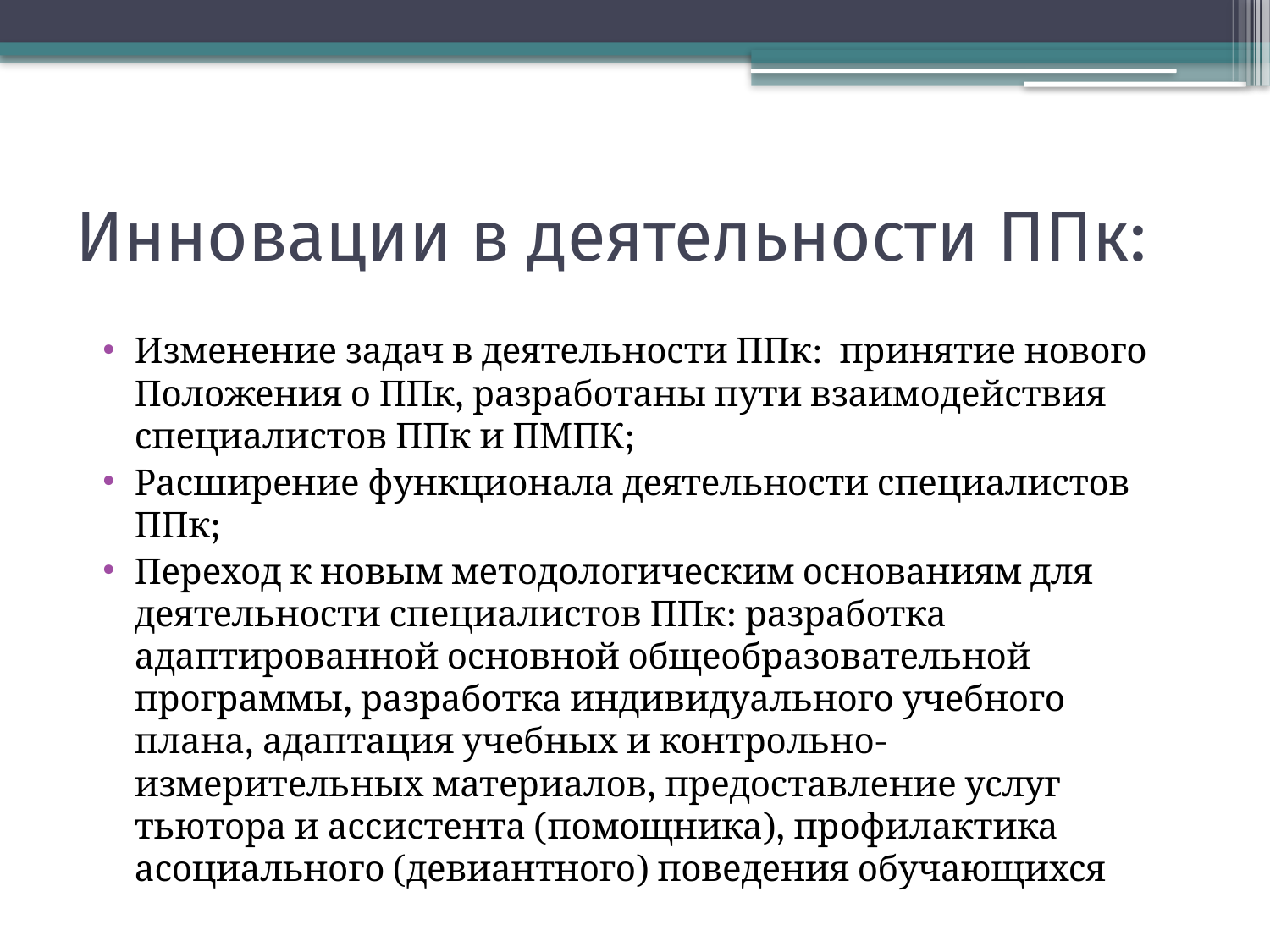

# Инновации в деятельности ППк:
Изменение задач в деятельности ППк:  принятие нового Положения о ППк, разработаны пути взаимодействия специалистов ППк и ПМПК;
Расширение функционала деятельности специалистов ППк;
Переход к новым методологическим основаниям для деятельности специалистов ППк: разработка адаптированной основной общеобразовательной программы, разработка индивидуального учебного плана, адаптация учебных и контрольно-измерительных материалов, предоставление услуг тьютора и ассистента (помощника), профилактика асоциального (девиантного) поведения обучающихся